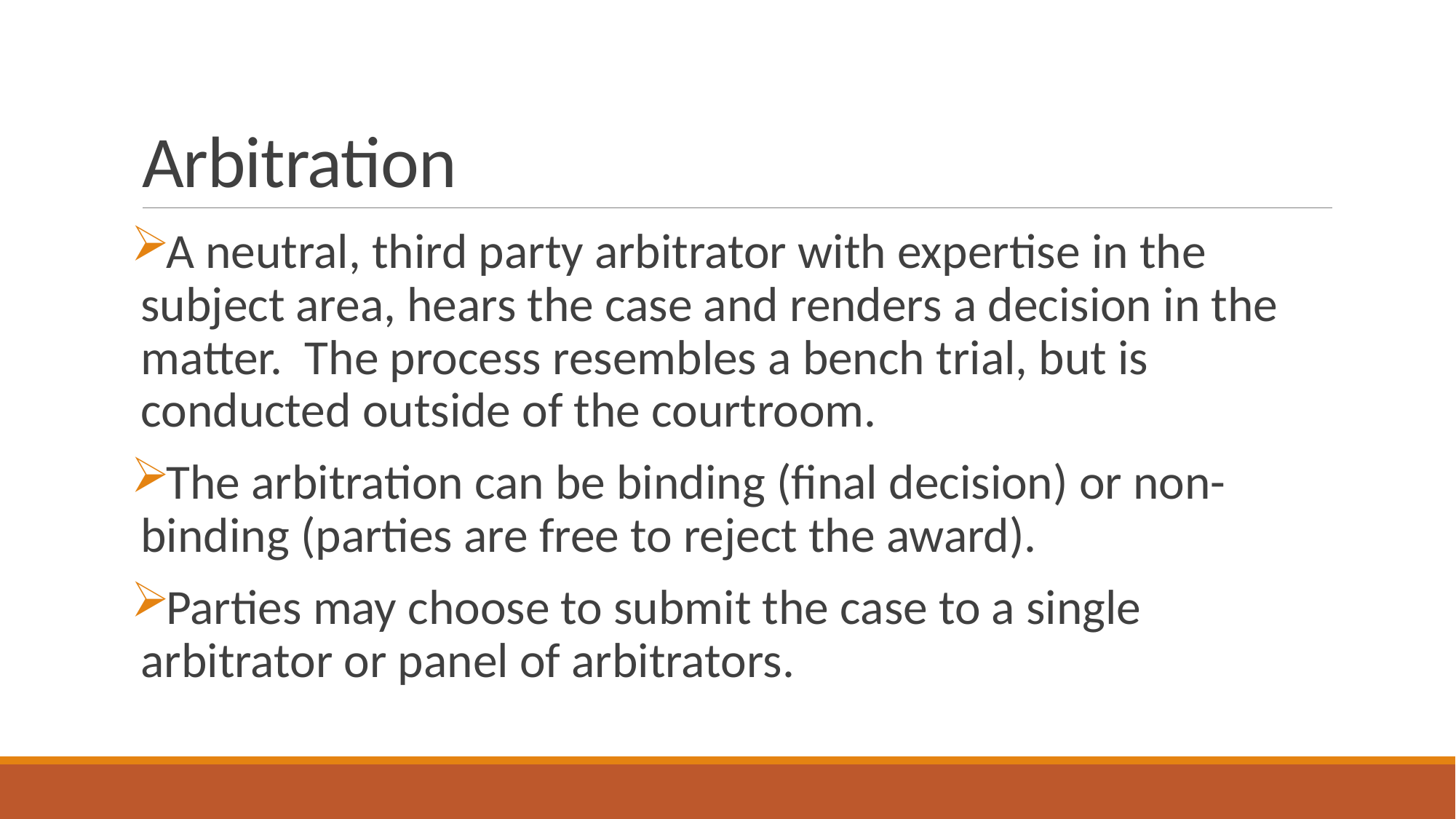

# Arbitration
A neutral, third party arbitrator with expertise in the subject area, hears the case and renders a decision in the matter.  The process resembles a bench trial, but is conducted outside of the courtroom.
The arbitration can be binding (final decision) or non-binding (parties are free to reject the award).
Parties may choose to submit the case to a single arbitrator or panel of arbitrators.